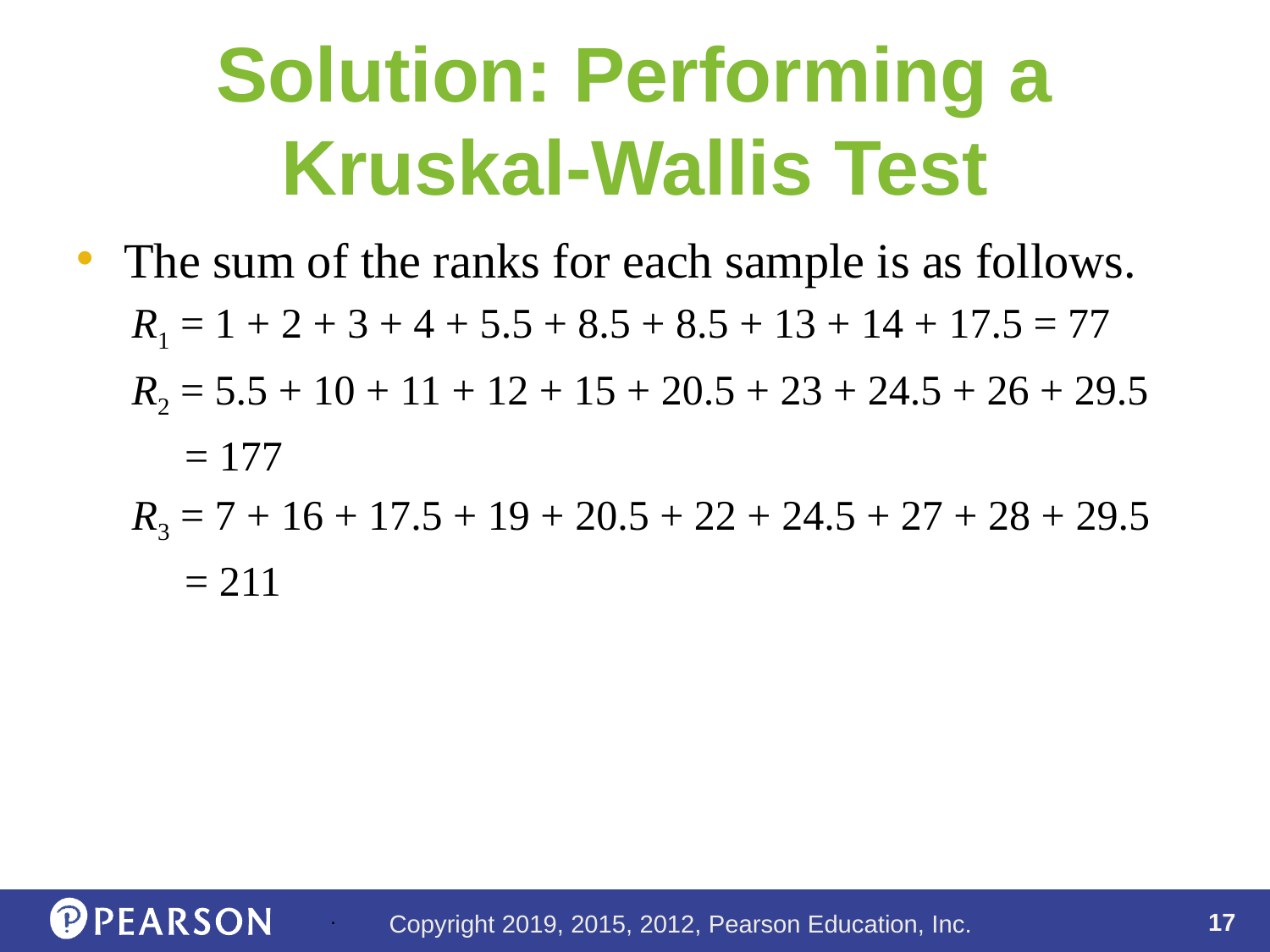

# Solution: Performing a Kruskal-Wallis Test
The sum of the ranks for each sample is as follows.
R1 = 1 + 2 + 3 + 4 + 5.5 + 8.5 + 8.5 + 13 + 14 + 17.5 = 77
R2 = 5.5 + 10 + 11 + 12 + 15 + 20.5 + 23 + 24.5 + 26 + 29.5
     = 177
R3 = 7 + 16 + 17.5 + 19 + 20.5 + 22 + 24.5 + 27 + 28 + 29.5
     = 211

.